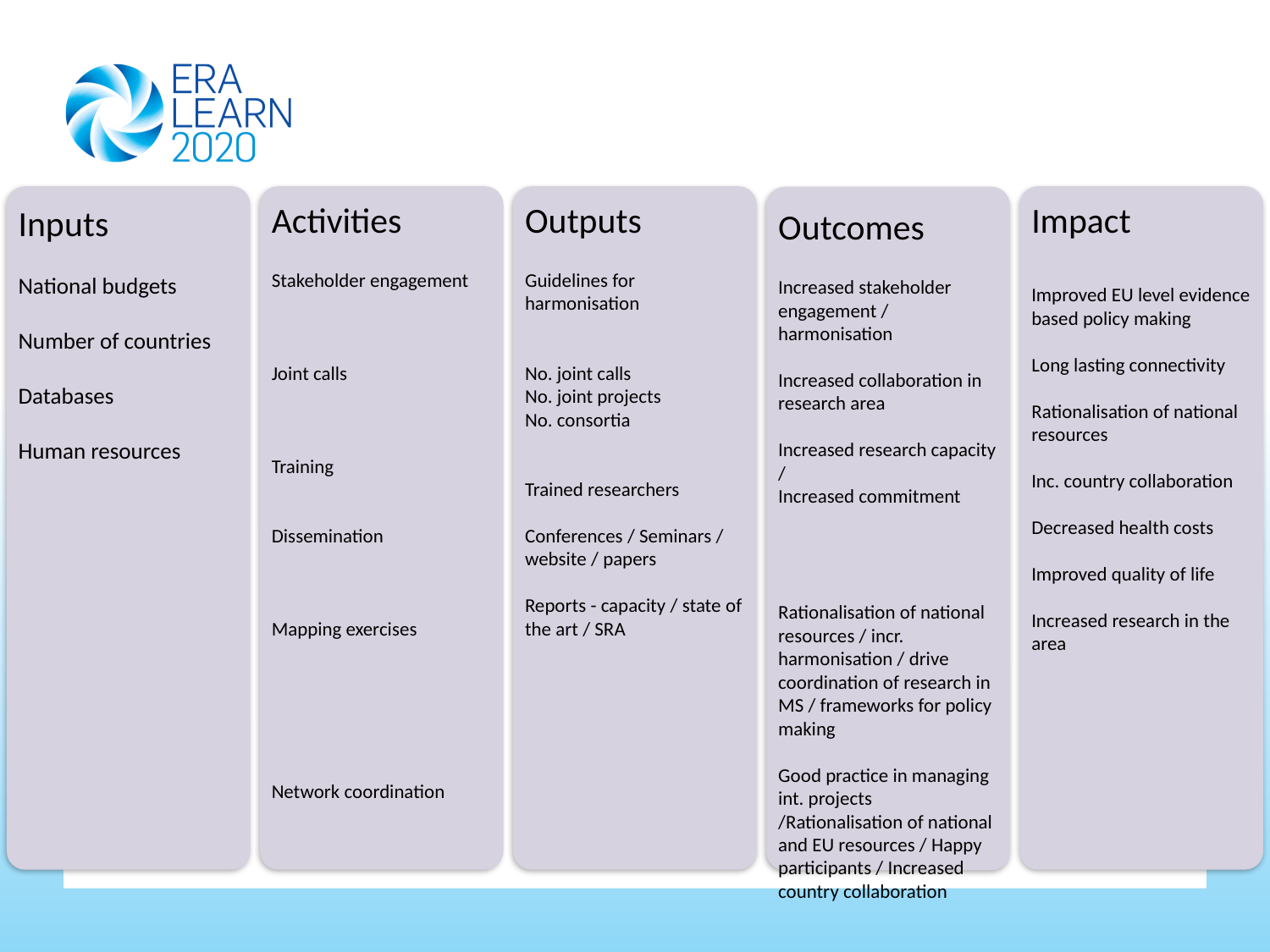

Inputs

National budgets

Number of countries

Databases

Human resources

Activities

Stakeholder engagement

Joint calls

Training

Dissemination

Mapping exercises

Network coordination

Outputs

Guidelines for harmonisation

No. joint calls
No. joint projects
No. consortia

Trained researchers

Conferences / Seminars / website / papers

Reports - capacity / state of the art / SRA

Impact

Improved EU level evidence based policy making

Long lasting connectivity

Rationalisation of national resources

Inc. country collaboration

Decreased health costs

Improved quality of life

Increased research in the area

Outcomes

Increased stakeholder engagement / harmonisation

Increased collaboration in research area

Increased research capacity /
Increased commitment

Rationalisation of national resources / incr. harmonisation / drive coordination of research in MS / frameworks for policy making

Good practice in managing int. projects /Rationalisation of national and EU resources / Happy participants / Increased country collaboration

Happy participants